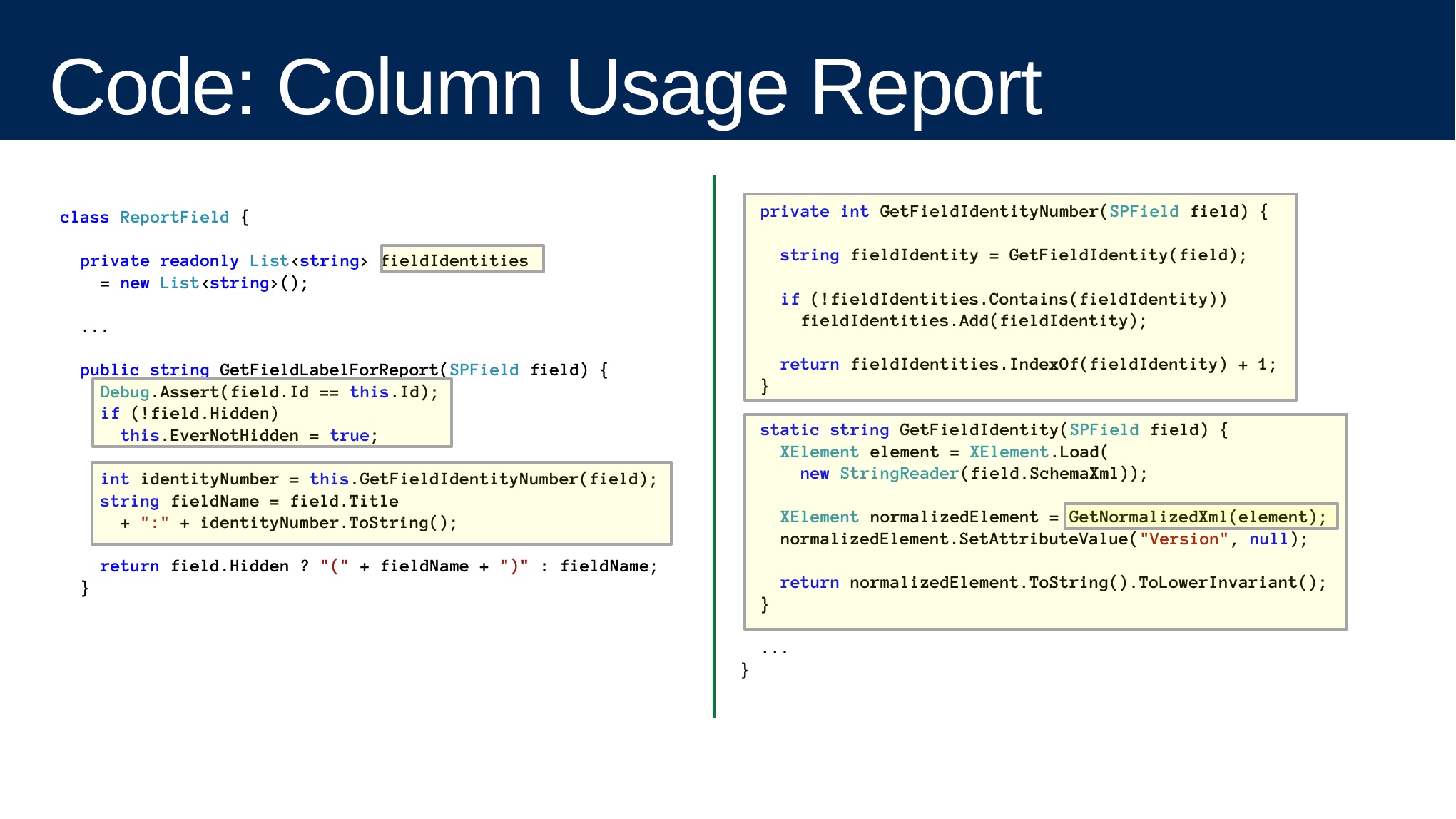

# Code: Column Usage Report

  private int GetFieldIdentityNumber(SPField field) {

    string fieldIdentity = GetFieldIdentity(field);

    if (!fieldIdentities.Contains(fieldIdentity))
      fieldIdentities.Add(fieldIdentity);

    return fieldIdentities.IndexOf(fieldIdentity) + 1;
  }

  static string GetFieldIdentity(SPField field) {
    XElement element = XElement.Load(
      new StringReader(field.SchemaXml));

    XElement normalizedElement = GetNormalizedXml(element);
    normalizedElement.SetAttributeValue("Version", null);

    return normalizedElement.ToString().ToLowerInvariant();
  }

  ...
}

class ReportField {

  private readonly List<string> fieldIdentities
    = new List<string>();

  ...

  public string GetFieldLabelForReport(SPField field) {
    Debug.Assert(field.Id == this.Id);
    if (!field.Hidden)
      this.EverNotHidden = true;

    int identityNumber = this.GetFieldIdentityNumber(field);
    string fieldName = field.Title
      + ":" + identityNumber.ToString();

    return field.Hidden ? "(" + fieldName + ")" : fieldName;
  }